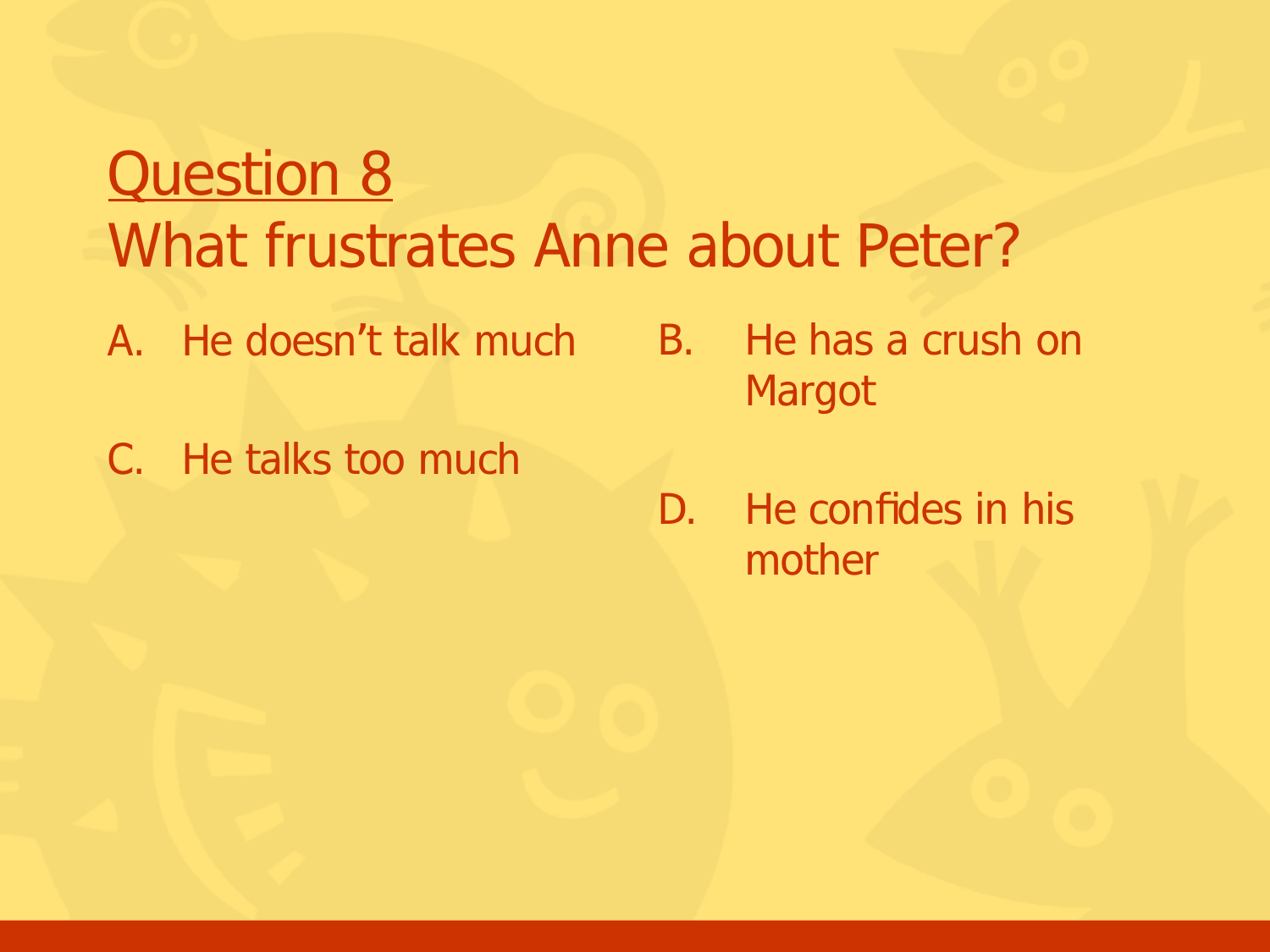

# Question 8 What frustrates Anne about Peter?
A. 	He doesn’t talk much

C. 	He talks too much

B. 	He has a crush on Margot

D. 	He confides in his mother